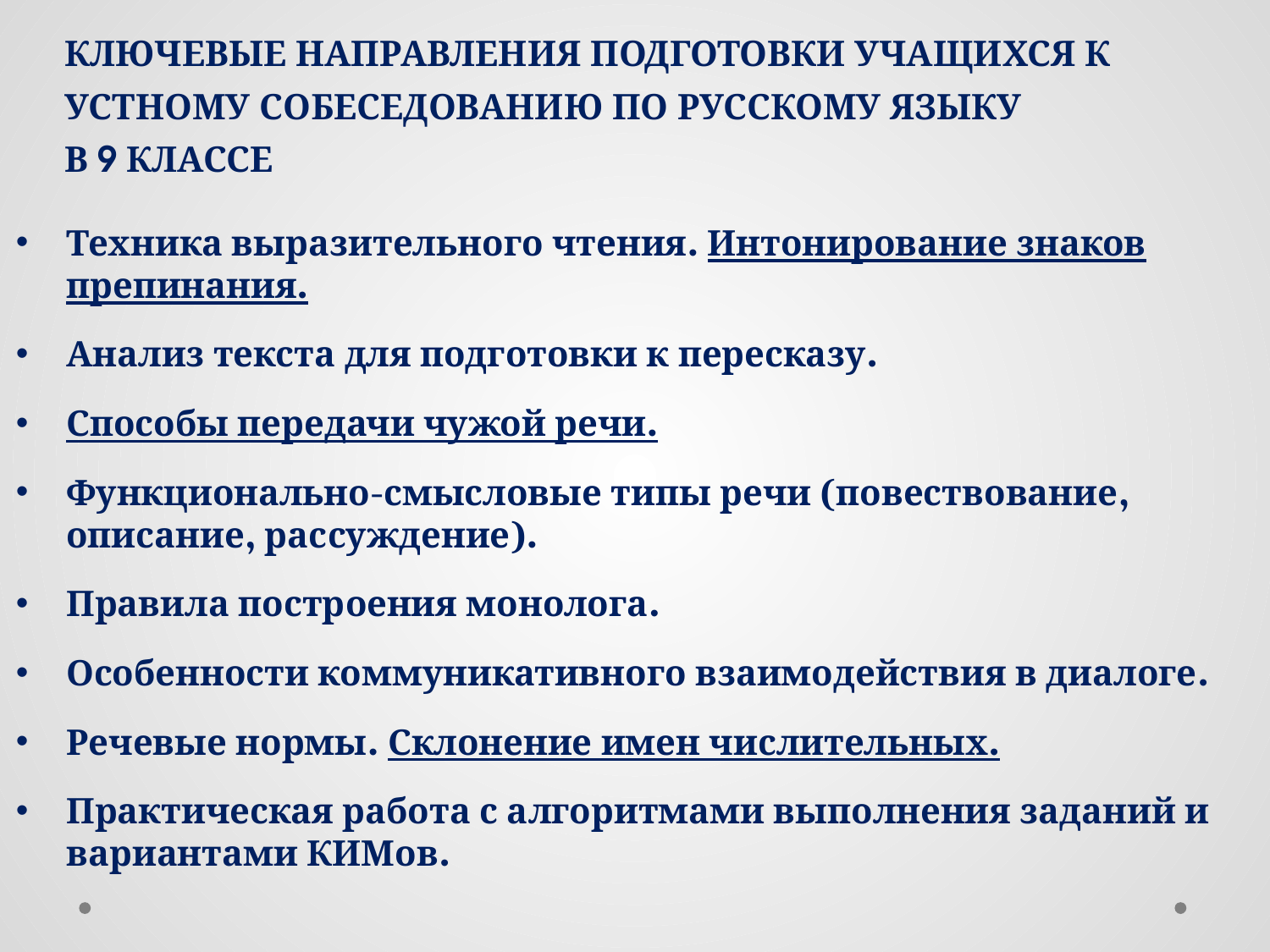

# Ключевые направления подготовки учащихся к устному собеседованию по русскому языку в 9 классе
Техника выразительного чтения. Интонирование знаков препинания.

Анализ текста для подготовки к пересказу.

Способы передачи чужой речи.

Функционально-смысловые типы речи (повествование, описание, рассуждение).

Правила построения монолога.

Особенности коммуникативного взаимодействия в диалоге.

Речевые нормы. Склонение имен числительных.

Практическая работа с алгоритмами выполнения заданий и вариантами КИМов.